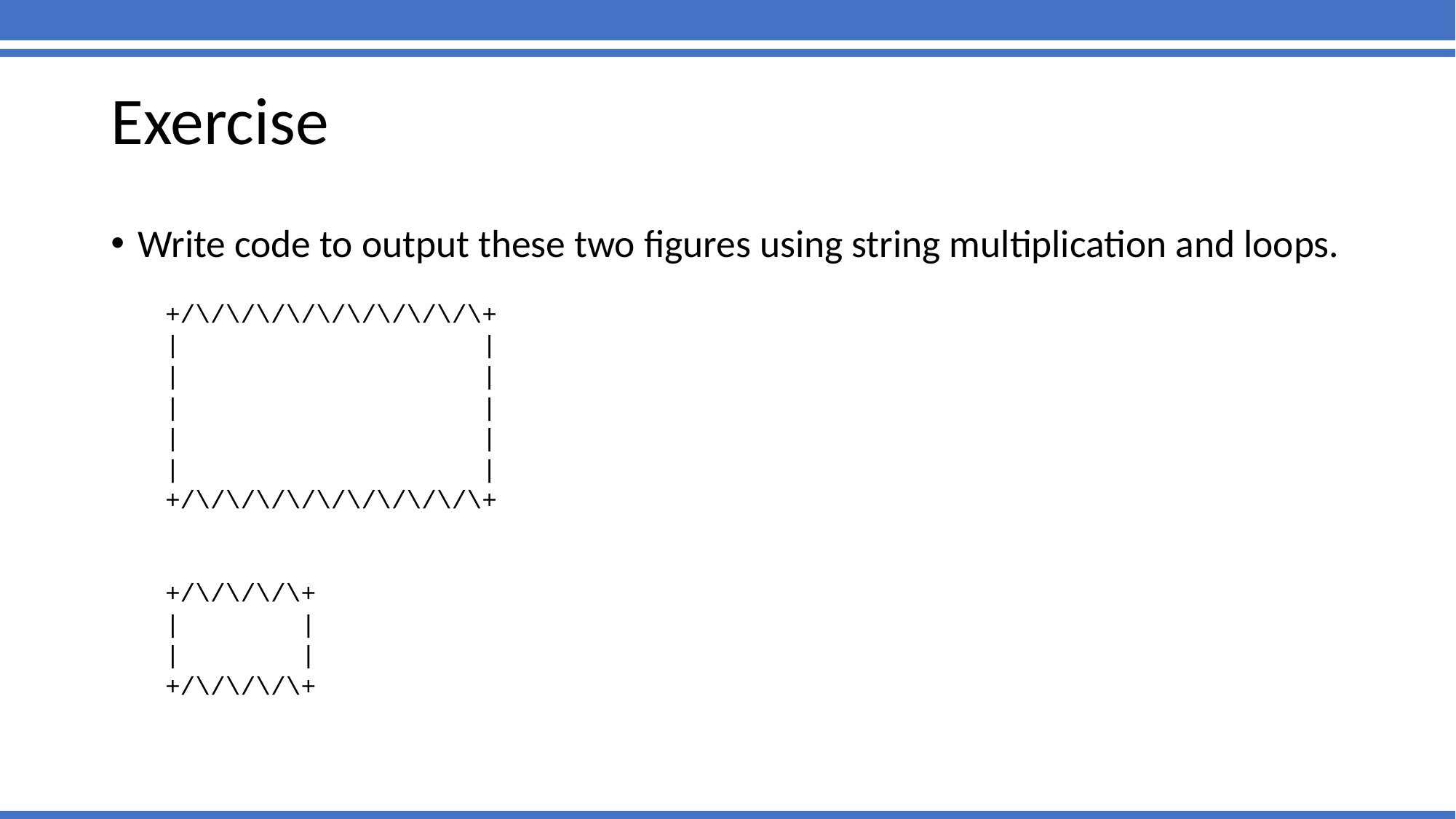

Exercise
Write code to output these two figures using string multiplication and loops.

+/\/\/\/\/\/\/\/\/\/\+
|                    |
|                    |
|                    |
|                    |
|                    |
+/\/\/\/\/\/\/\/\/\/\+

+/\/\/\/\+
|        |
|        |
+/\/\/\/\+